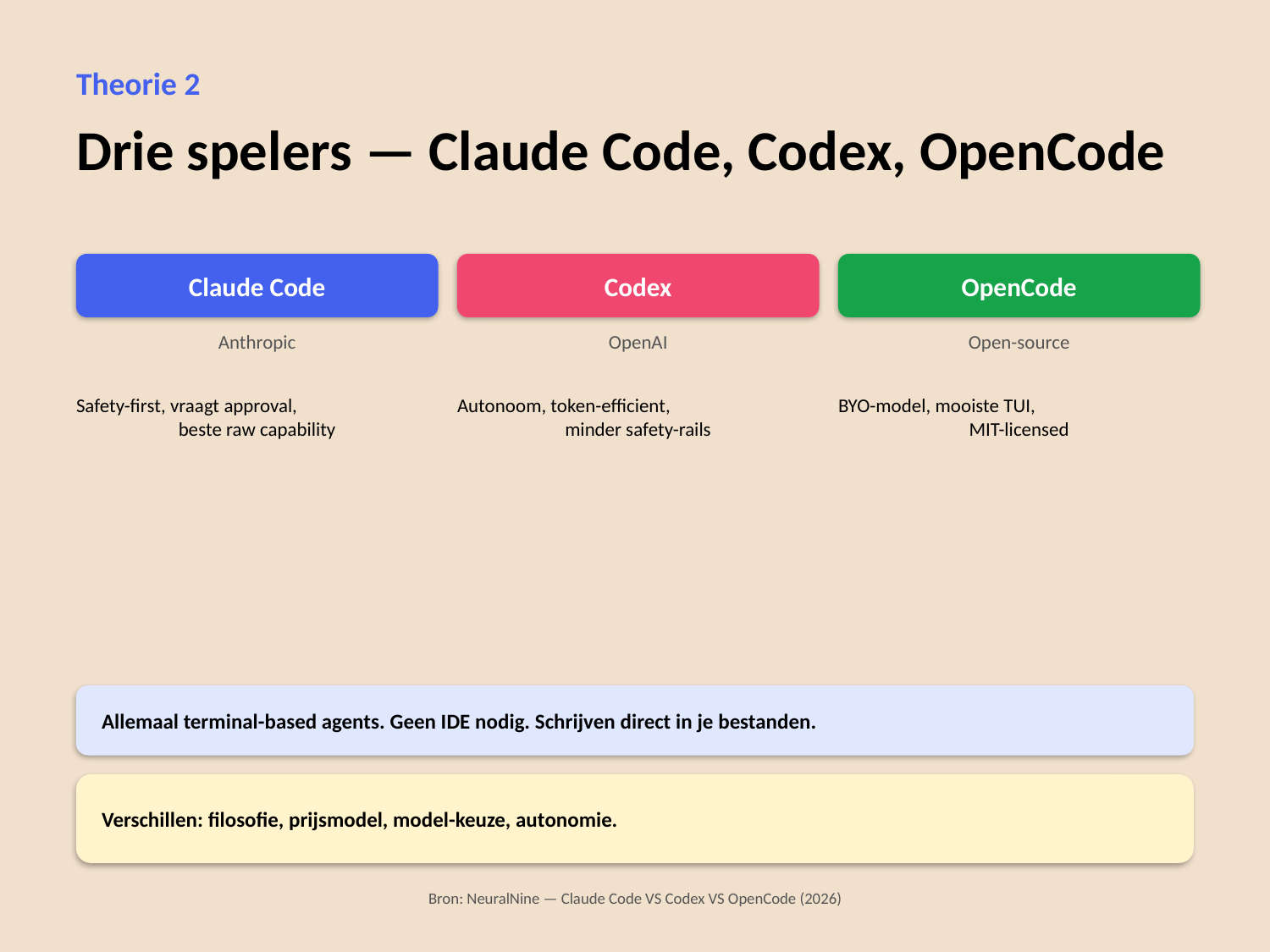

Theorie 2
Drie spelers — Claude Code, Codex, OpenCode

Claude Code

Codex

OpenCode
Anthropic
OpenAI
Open-source
Safety-first, vraagt approval,
beste raw capability
Autonoom, token-efficient,
minder safety-rails
BYO-model, mooiste TUI,
MIT-licensed

Allemaal terminal-based agents. Geen IDE nodig. Schrijven direct in je bestanden.

Verschillen: filosofie, prijsmodel, model-keuze, autonomie.
Bron: NeuralNine — Claude Code VS Codex VS OpenCode (2026)